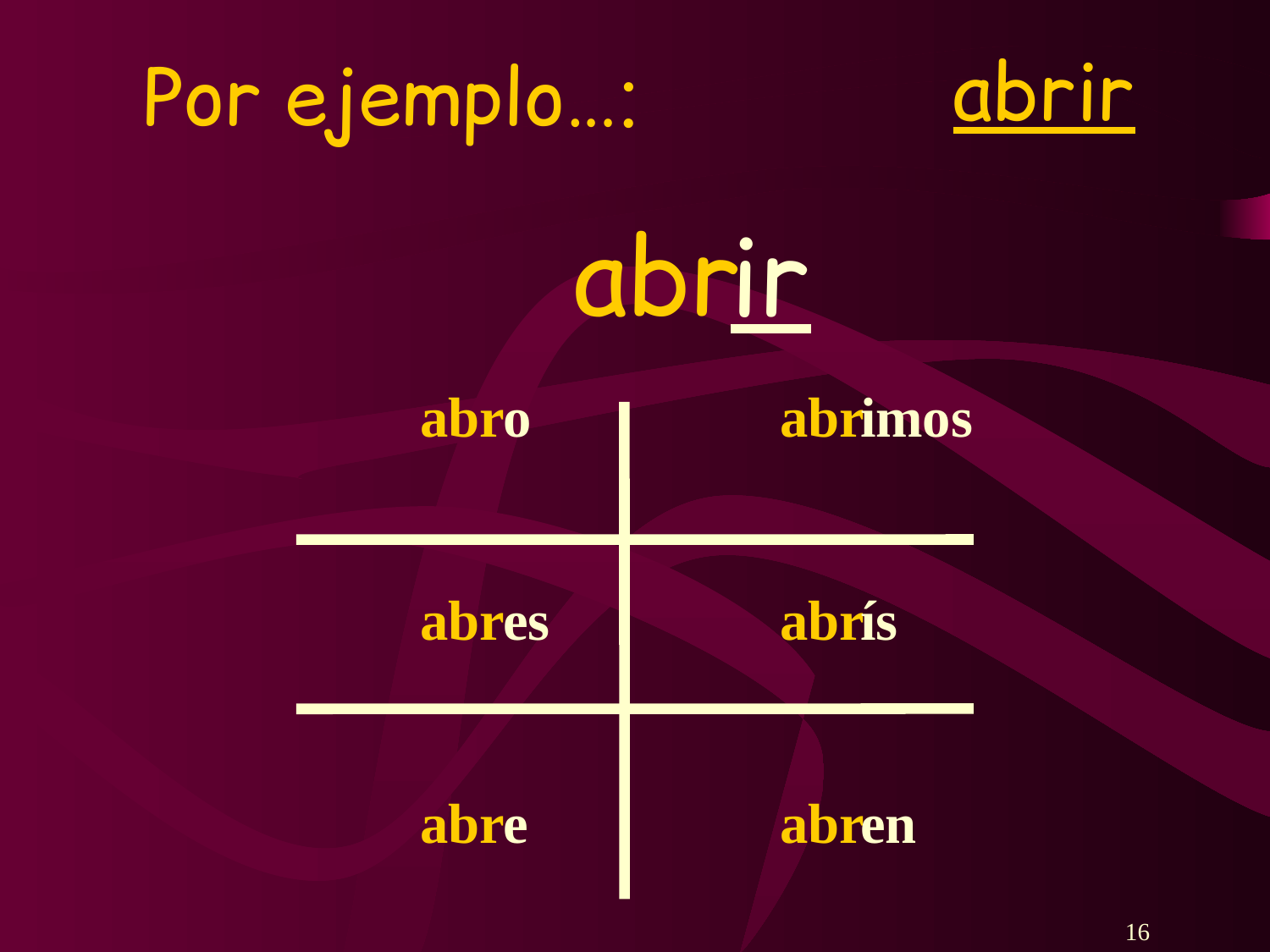

abrir
Por ejemplo…:
   abr
ir
    abr

    abr

    abr
    abr

    abr

    abr

o

es

e
imos

ís

en
16
16